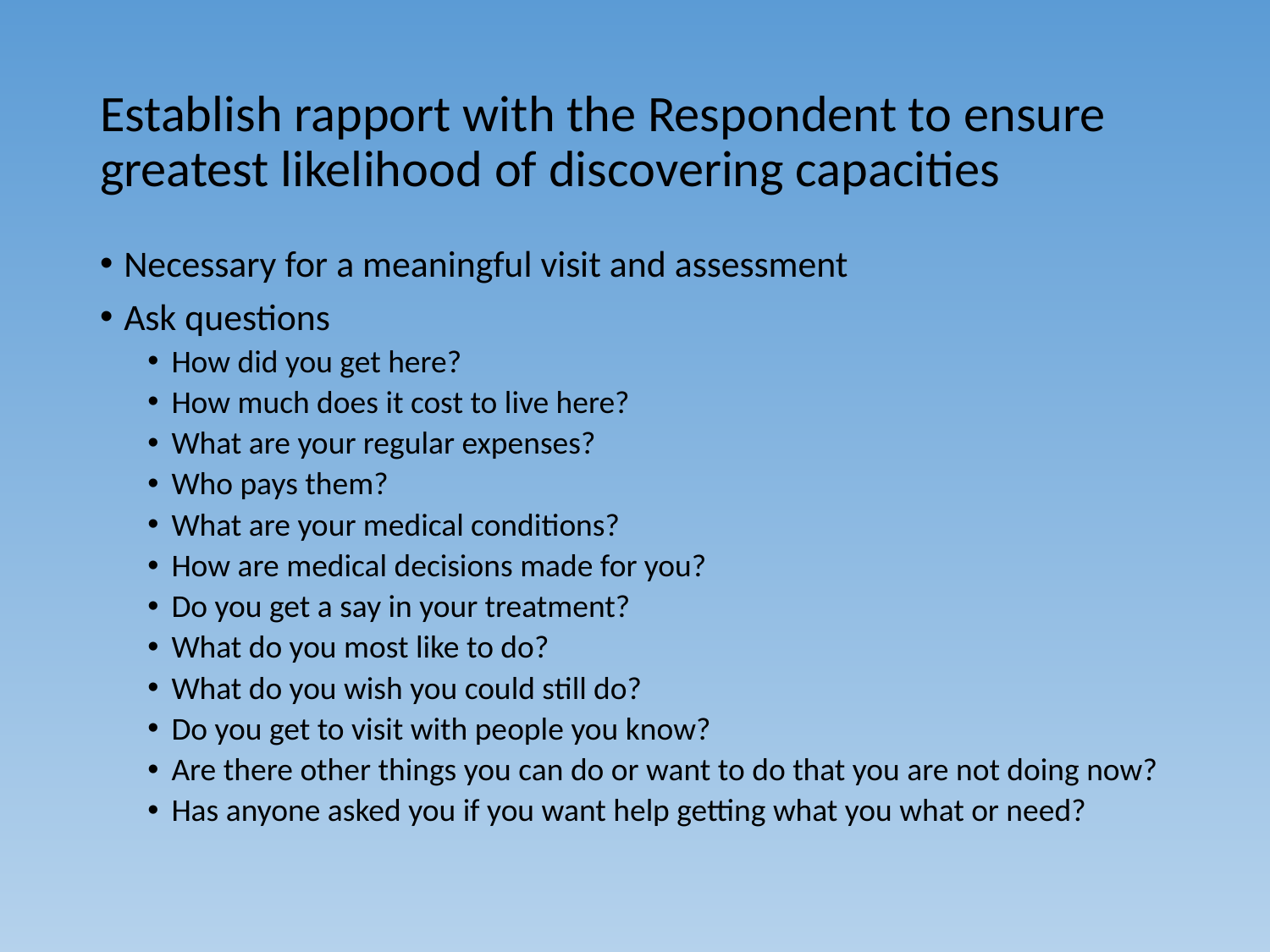

# Establish rapport with the Respondent to ensure greatest likelihood of discovering capacities
Necessary for a meaningful visit and assessment
Ask questions
How did you get here?
How much does it cost to live here?
What are your regular expenses?
Who pays them?
What are your medical conditions?
How are medical decisions made for you?
Do you get a say in your treatment?
What do you most like to do?
What do you wish you could still do?
Do you get to visit with people you know?
Are there other things you can do or want to do that you are not doing now?
Has anyone asked you if you want help getting what you what or need?